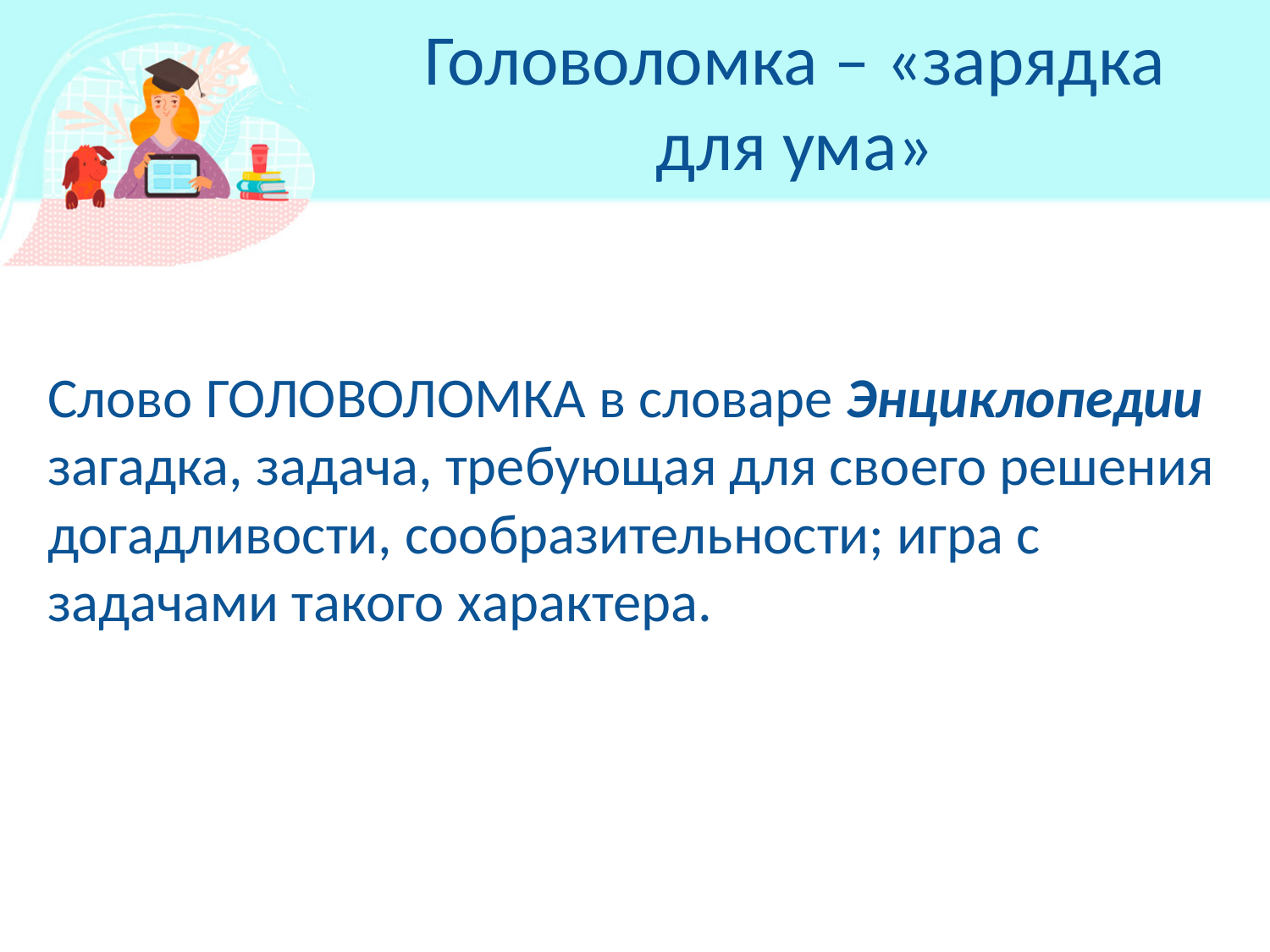

# Головоломка – «зарядка для ума»

Слово ГОЛОВОЛОМКА в словаре Энциклопедии
загадка, задача, требующая для своего решения догадливости, сообразительности; игра с задачами такого характера.